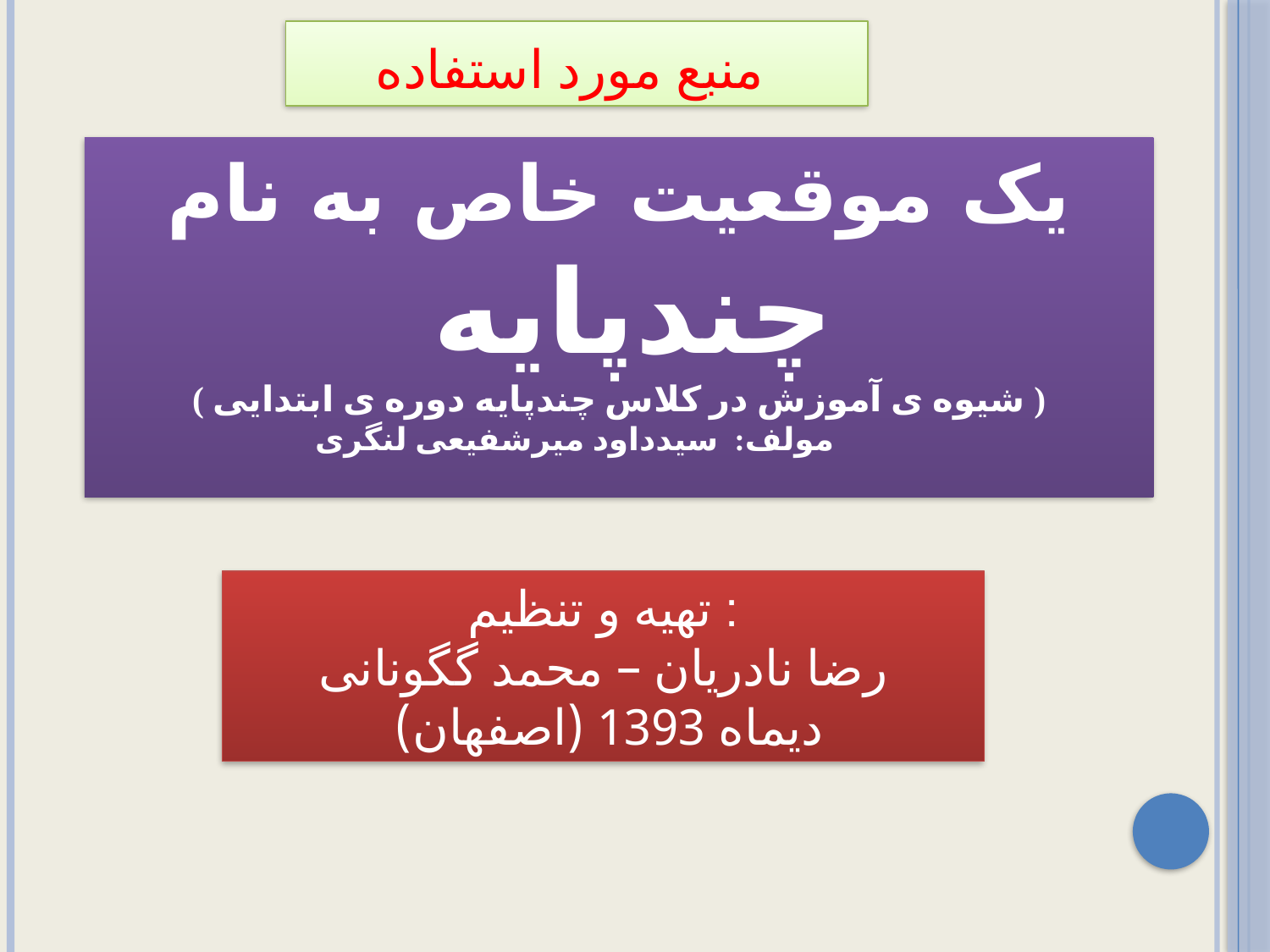

# منبع مورد استفاده
یک موقعیت خاص به نام
چندپایه
( شیوه ی آموزش در کلاس چندپایه دوره ی ابتدایی )
           مولف:  سیدداود میرشفیعی لنگری

تهیه و تنظیم :
رضا نادریان – محمد گگونانی
 دیماه 1393 (اصفهان)